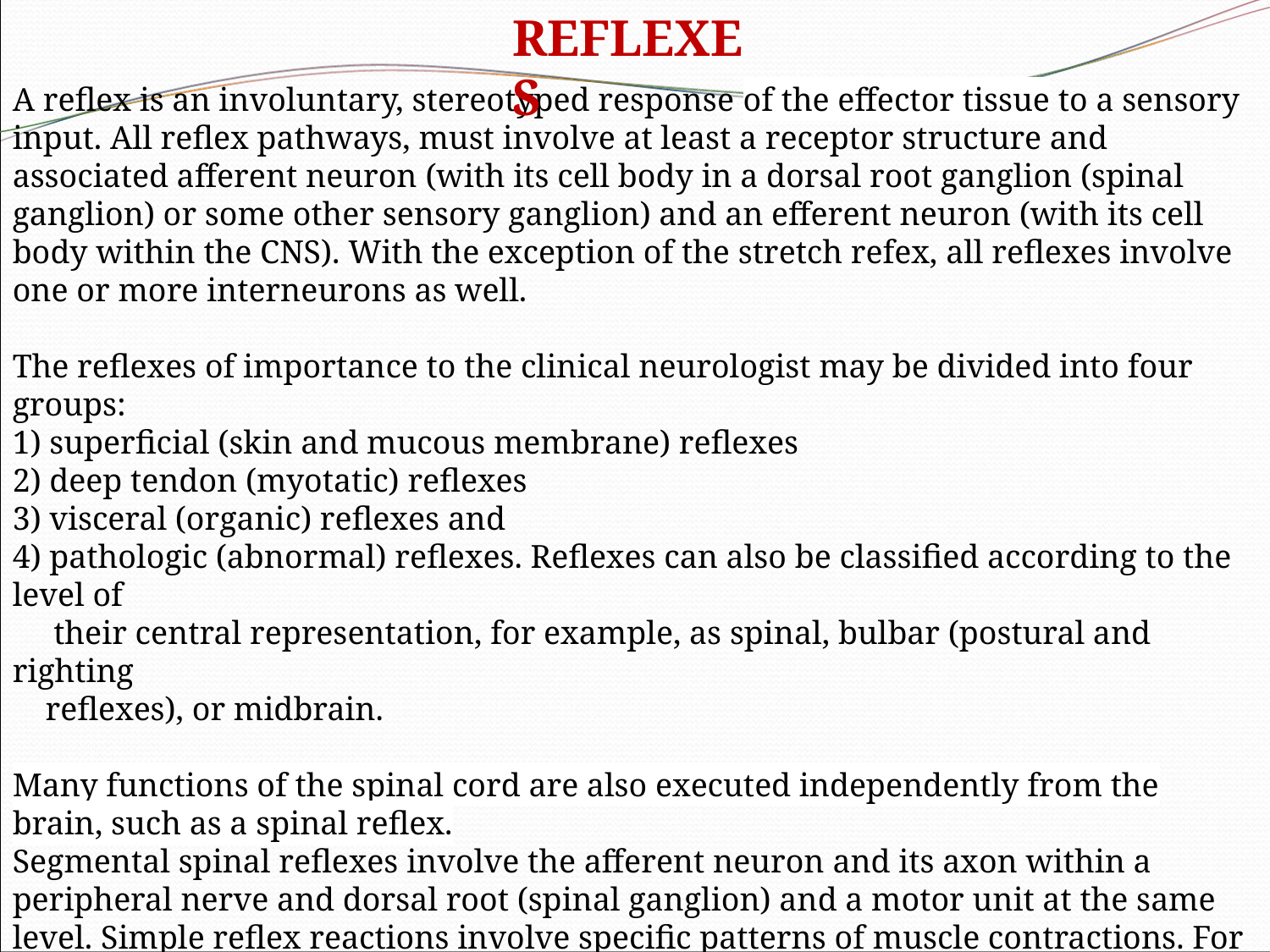

REFLEXES
A reflex is an involuntary, stereotyped response of the effector tissue to a sensory input. All reflex pathways, must involve at least a receptor structure and associated afferent neuron (with its cell body in a dorsal root ganglion (spinal ganglion) or some other sensory ganglion) and an efferent neuron (with its cell body within the CNS). With the exception of the stretch refex, all reflexes involve one or more interneurons as well.

The reflexes of importance to the clinical neurologist may be divided into four groups:
1) superficial (skin and mucous membrane) reflexes
2) deep tendon (myotatic) reflexes
3) visceral (organic) reflexes and
4) pathologic (abnormal) reflexes. Reflexes can also be classified according to the level of
     their central representation, for example, as spinal, bulbar (postural and righting
    reflexes), or midbrain.

Many functions of the spinal cord are also executed independently from the brain, such as a spinal reflex.
Segmental spinal reflexes involve the afferent neuron and its axon within a peripheral nerve and dorsal root (spinal ganglion) and a motor unit at the same level. Simple reflex reactions involve specific patterns of muscle contractions. For a particular reflex to be present, a reflex arc (muscle receptors, sensory axons within a peripheral nerve and dorsal root, LMN and its axon, muscle) must be intact; thus, evaluation of spinal reflexes can provide information that is highly useful in the localization of lesions.